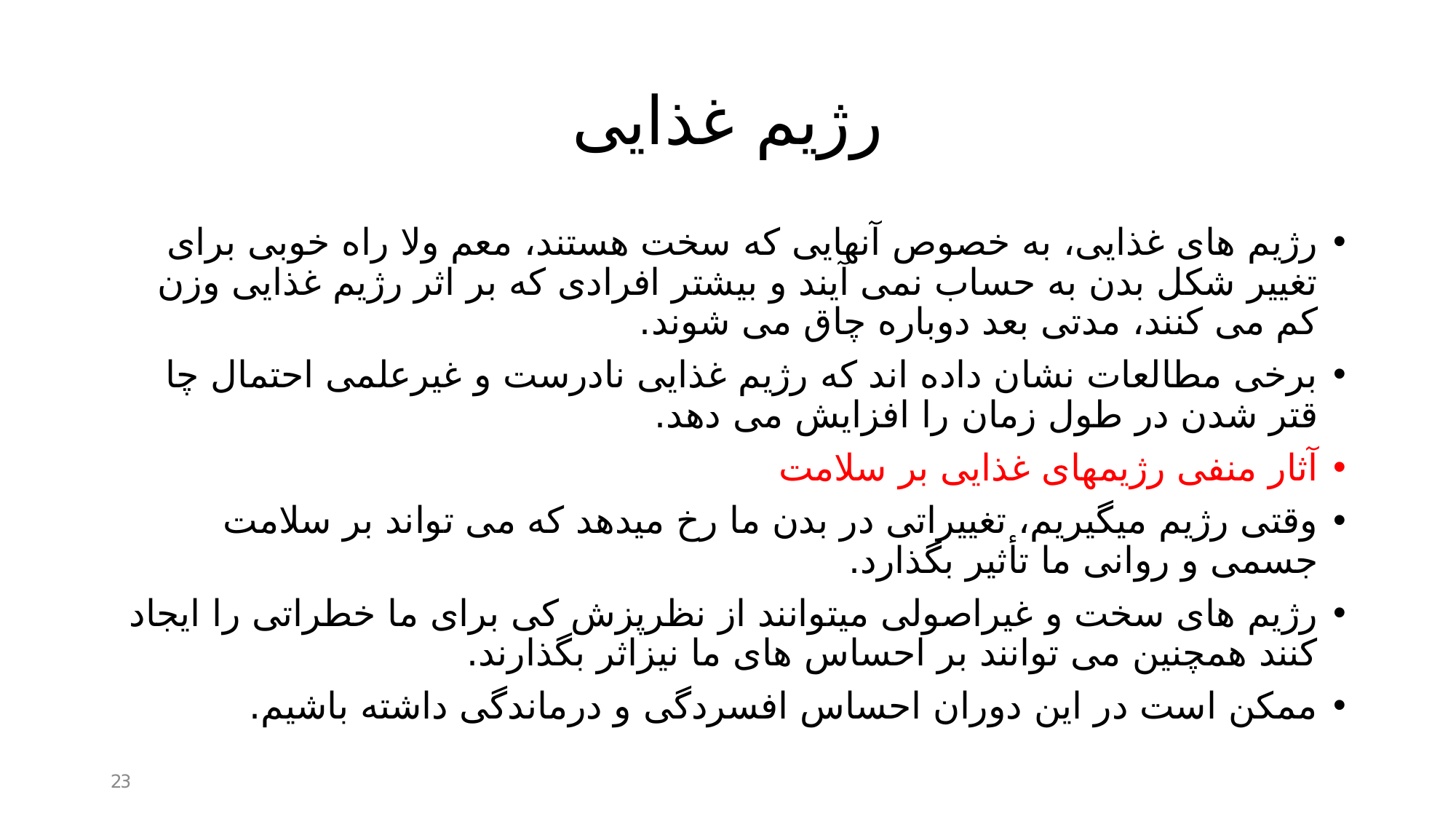

# رژیم غذایی
رژیم های غذایی، به خصوص آنهایی که سخت هستند، معم ولا راه خوبی برای تغییر شکل بدن به حساب نمی آیند و بیشتر افرادی که بر اثر رژیم غذایی وزن کم می کنند، مدتی بعد دوباره چاق می شوند.
برخی مطالعات نشان داده اند که رژیم غذایی نادرست و غیرعلمی احتمال چا قتر شدن در طول زمان را افزایش می دهد.
آثار منفی رژیمهای غذایی بر سلامت
وقتی رژیم میگیریم، تغییراتی در بدن ما رخ میدهد که می تواند بر سلامت جسمی و روانی ما تأثیر بگذارد.
رژیم های سخت و غیراصولی میتوانند از نظرپزش کی برای ما خطراتی را ایجاد کنند همچنین می توانند بر احساس های ما نیزاثر بگذارند.
ممکن است در این دوران احساس افسردگی و درماندگی داشته باشیم.

23